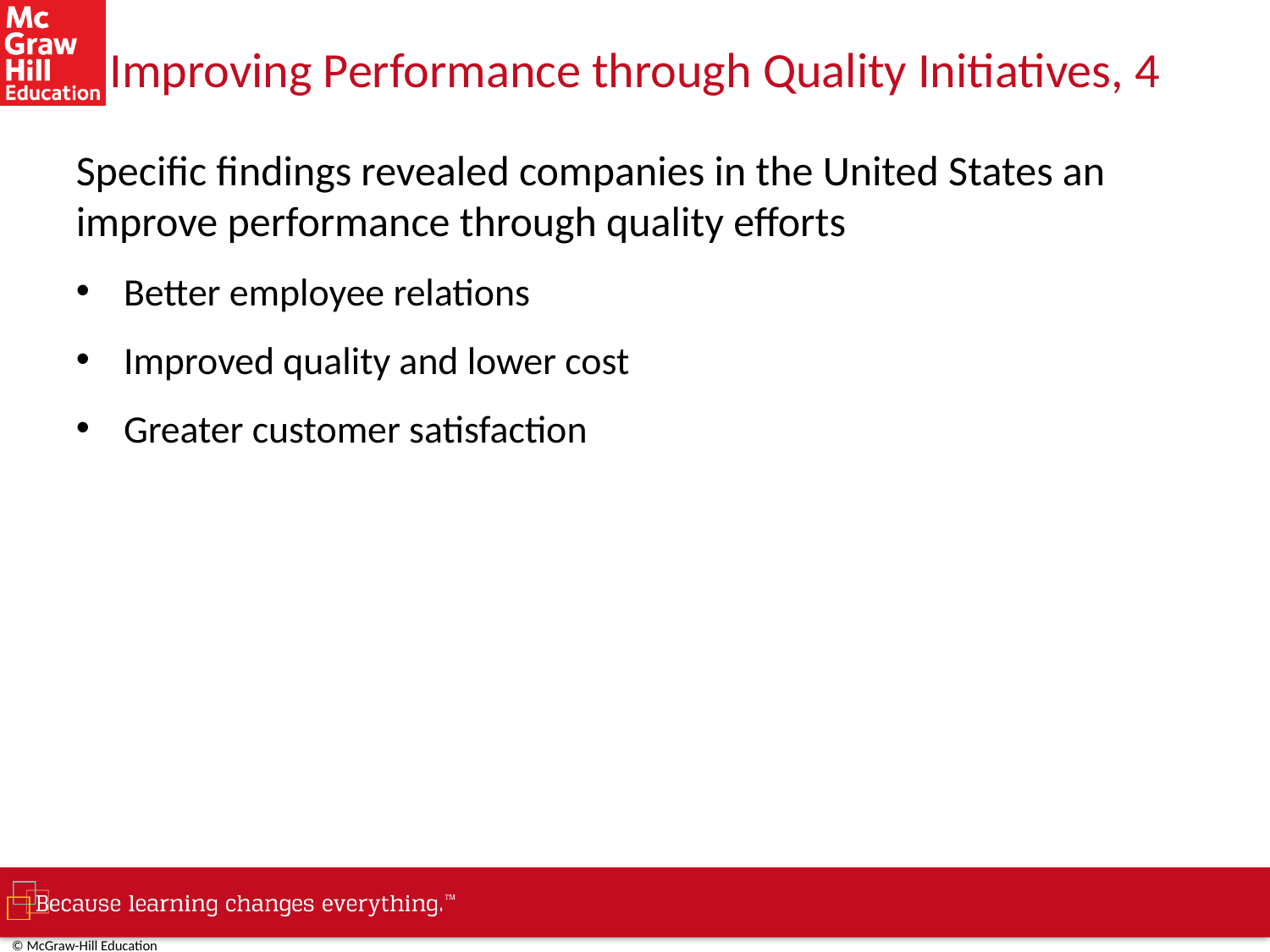

# Improving Performance through Quality Initiatives, 4
Specific findings revealed companies in the United States an improve performance through quality efforts
Better employee relations
Improved quality and lower cost
Greater customer satisfaction